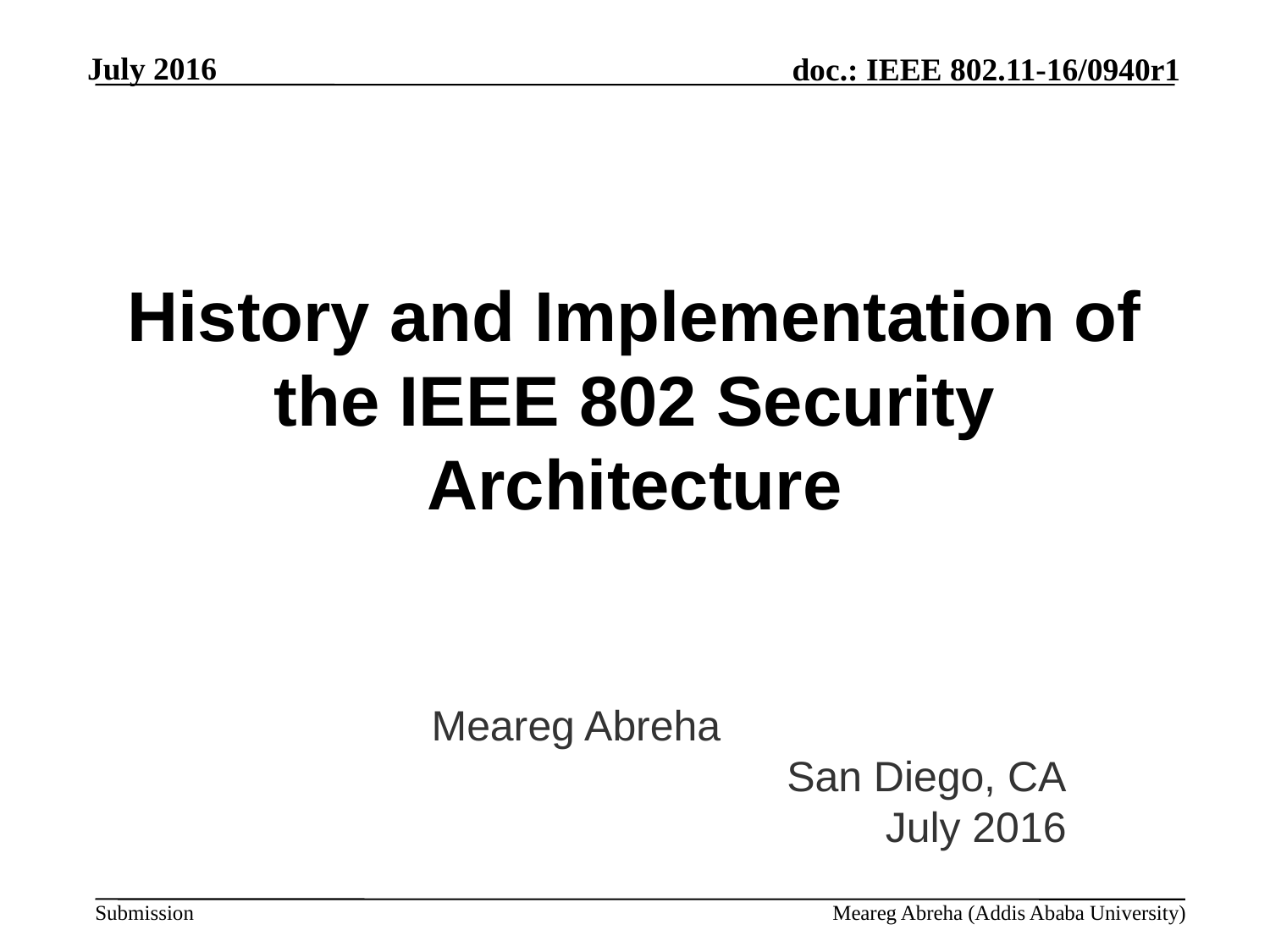

July 2016
History and Implementation of the IEEE 802 Security Architecture

						         Meareg Abreha
San Diego, CA
July 2016
Meareg Abreha (Addis Ababa University)